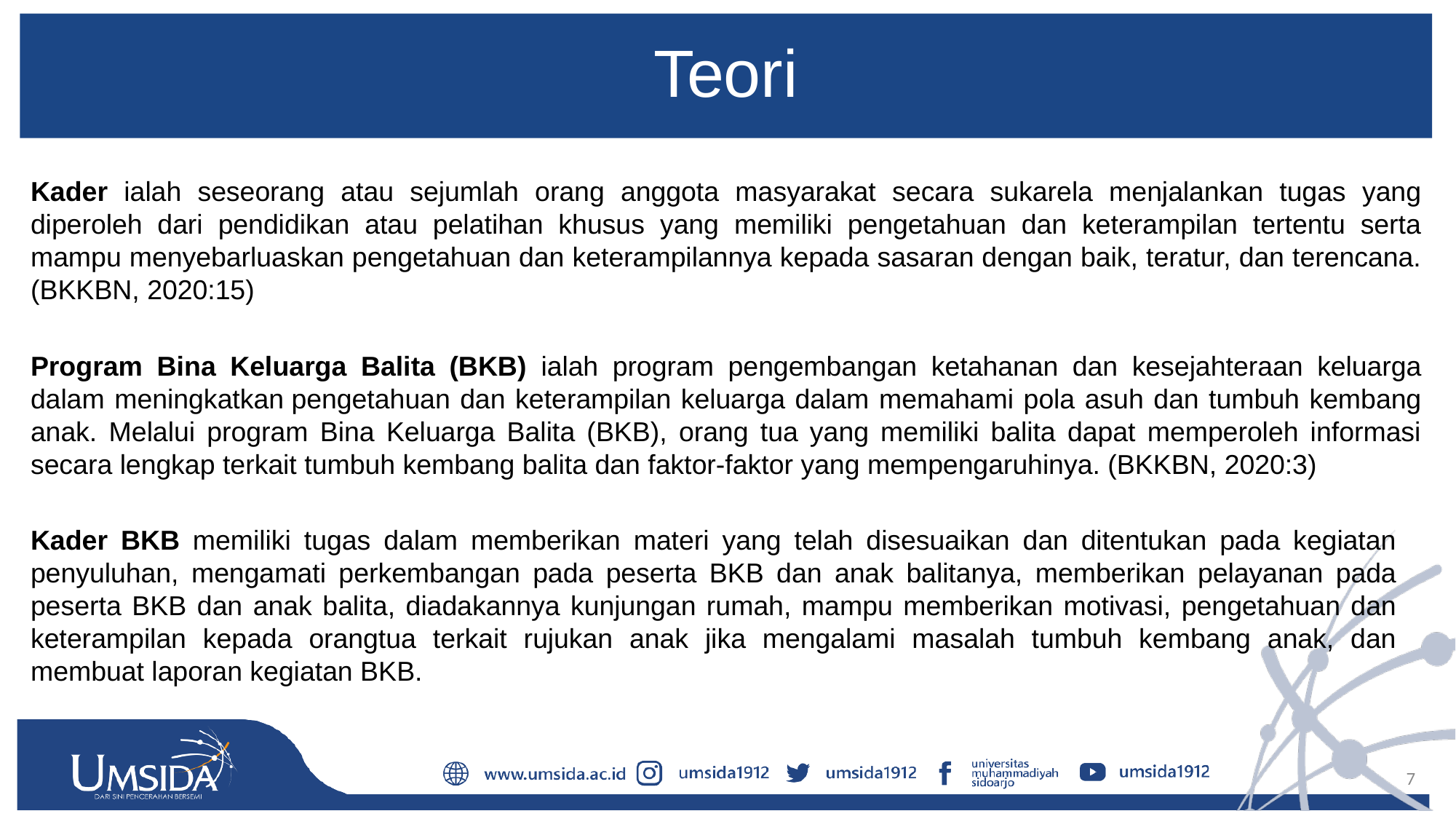

# Teori
Kader ialah seseorang atau sejumlah orang anggota masyarakat secara sukarela menjalankan tugas yang diperoleh dari pendidikan atau pelatihan khusus yang memiliki pengetahuan dan keterampilan tertentu serta mampu menyebarluaskan pengetahuan dan keterampilannya kepada sasaran dengan baik, teratur, dan terencana. (BKKBN, 2020:15)
Program Bina Keluarga Balita (BKB) ialah program pengembangan ketahanan dan kesejahteraan keluarga dalam meningkatkan pengetahuan dan keterampilan keluarga dalam memahami pola asuh dan tumbuh kembang anak. Melalui program Bina Keluarga Balita (BKB), orang tua yang memiliki balita dapat memperoleh informasi secara lengkap terkait tumbuh kembang balita dan faktor-faktor yang mempengaruhinya. (BKKBN, 2020:3)
Kader BKB memiliki tugas dalam memberikan materi yang telah disesuaikan dan ditentukan pada kegiatan penyuluhan, mengamati perkembangan pada peserta BKB dan anak balitanya, memberikan pelayanan pada peserta BKB dan anak balita, diadakannya kunjungan rumah, mampu memberikan motivasi, pengetahuan dan keterampilan kepada orangtua terkait rujukan anak jika mengalami masalah tumbuh kembang anak, dan membuat laporan kegiatan BKB.